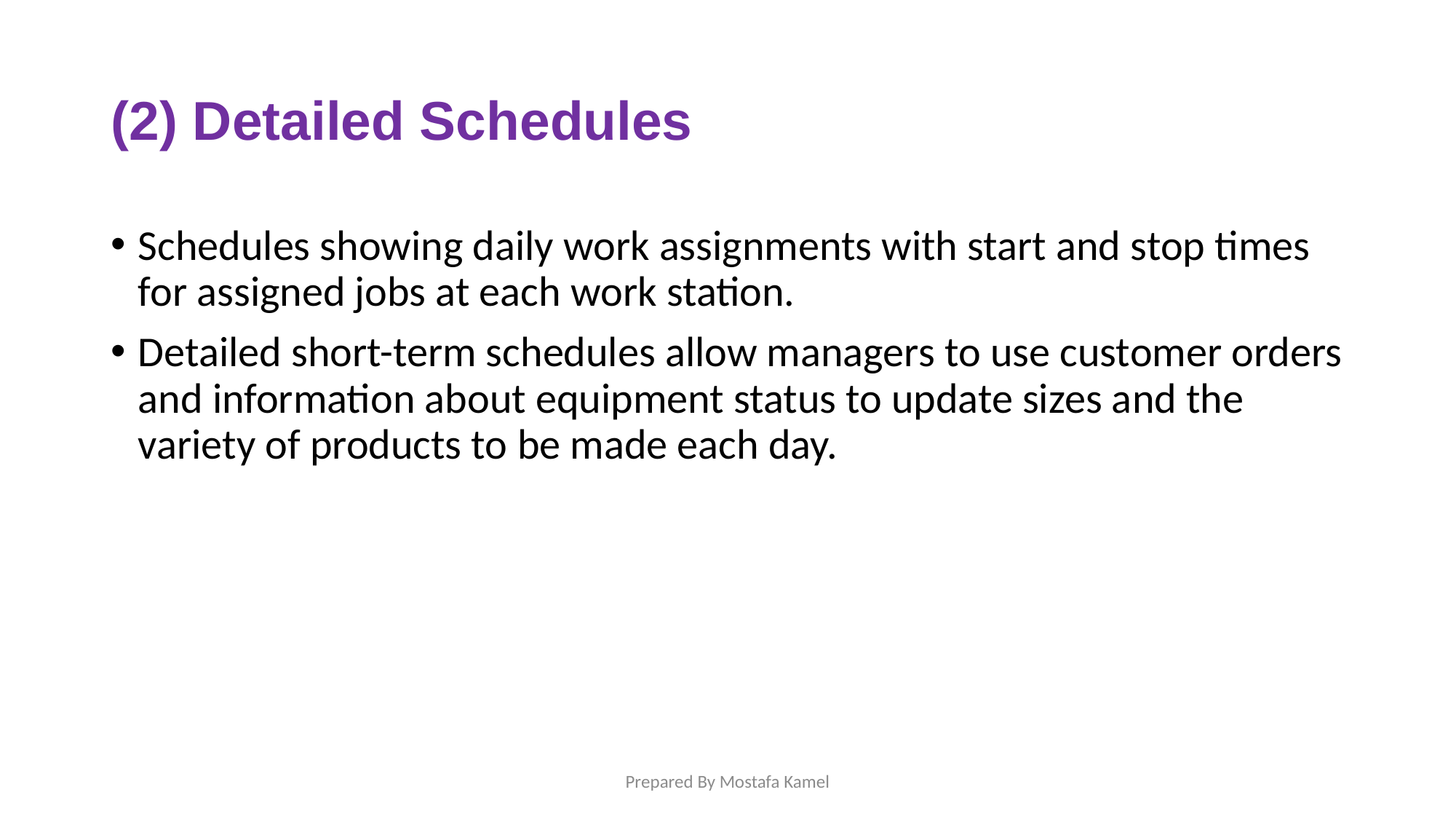

# (2) Detailed Schedules
Schedules showing daily work assignments with start and stop times for assigned jobs at each work station.
Detailed short-term schedules allow managers to use customer orders and information about equipment status to update sizes and the variety of products to be made each day.
Prepared By Mostafa Kamel